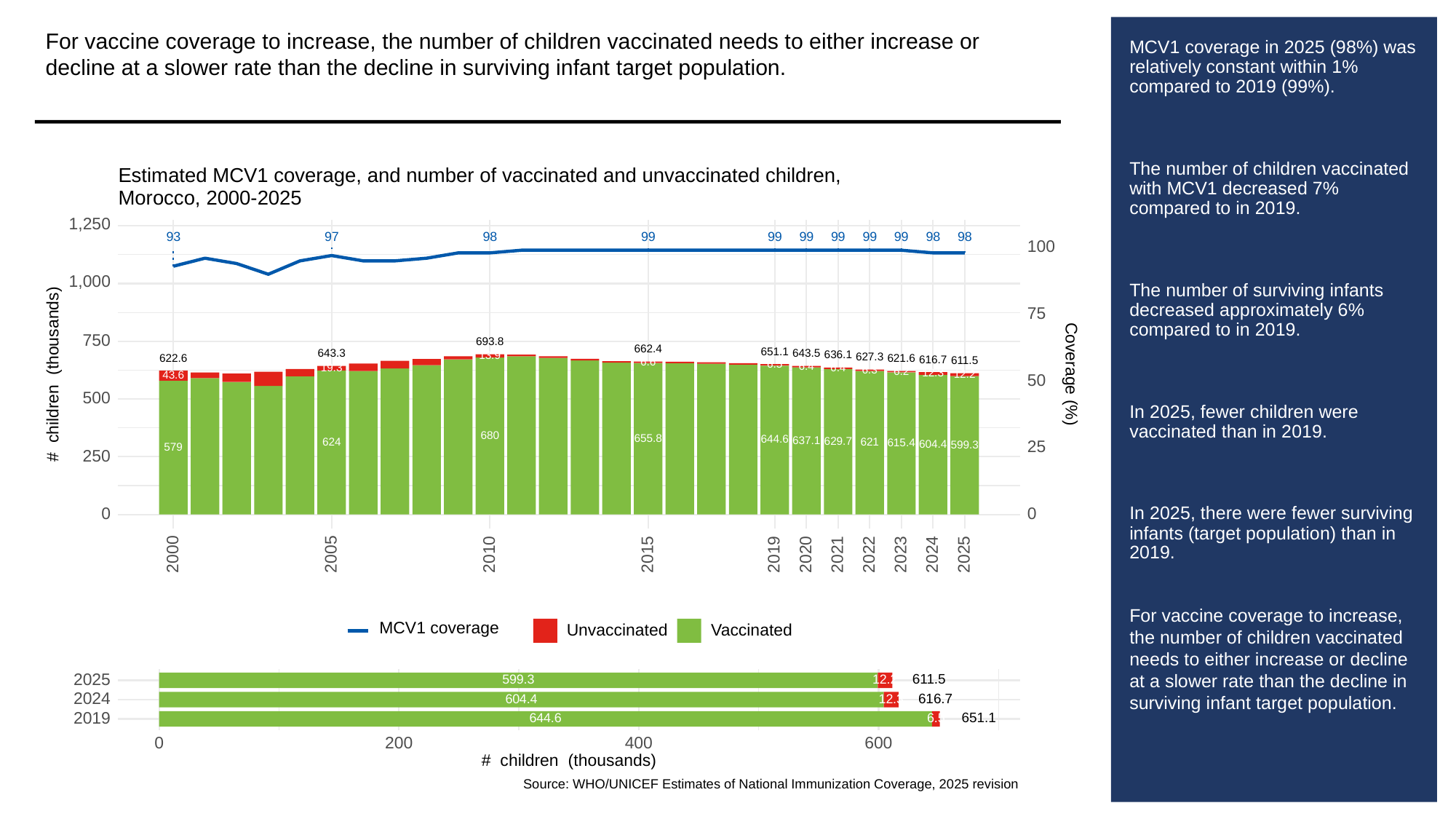

For vaccine coverage to increase, the number of children vaccinated needs to either increase or decline at a slower rate than the decline in surviving infant target population.
# MCV1 coverage in 2025 (98%) was relatively constant within 1% compared to 2019 (99%).

The number of children vaccinated with MCV1 decreased 7% compared to in 2019.

The number of surviving infants decreased approximately 6% compared to in 2019.

In 2025, fewer children were vaccinated than in 2019.

In 2025, there were fewer surviving infants (target population) than in 2019.

For vaccine coverage to increase, the number of children vaccinated needs to either increase or decline at a slower rate than the decline in surviving infant target population.

Estimated MCV1 coverage, and number of vaccinated and unvaccinated children,
Morocco, 2000-2025
1,250

93
97
98
99
99
99
99
99
99
98
98
100

1,000

75

750
693.8

662.4
651.1
643.5
643.3
636.1
13.9
627.3

622.6

621.6
616.7

611.5

6.6

6.5

6.4

19.3

6.4

6.3
#  children  (thousands)
Coverage (%)

6.2

12.3

12.2

43.6

50

500

680
655.8
644.6
637.1
629.7
624
621
615.4
604.4
599.3
25
579
250

0
0

2023
2000
2005
2010
2015
2019
2020
2021
2022
2024
2025

MCV1 coverage
Unvaccinated
Vaccinated

2025
611.5
599.3
12.2

2024
616.7
12.3
604.4

2019
651.1
644.6
6.5

0
200
400
600
#  children  (thousands)
Source: WHO/UNICEF Estimates of National Immunization Coverage, 2025 revision